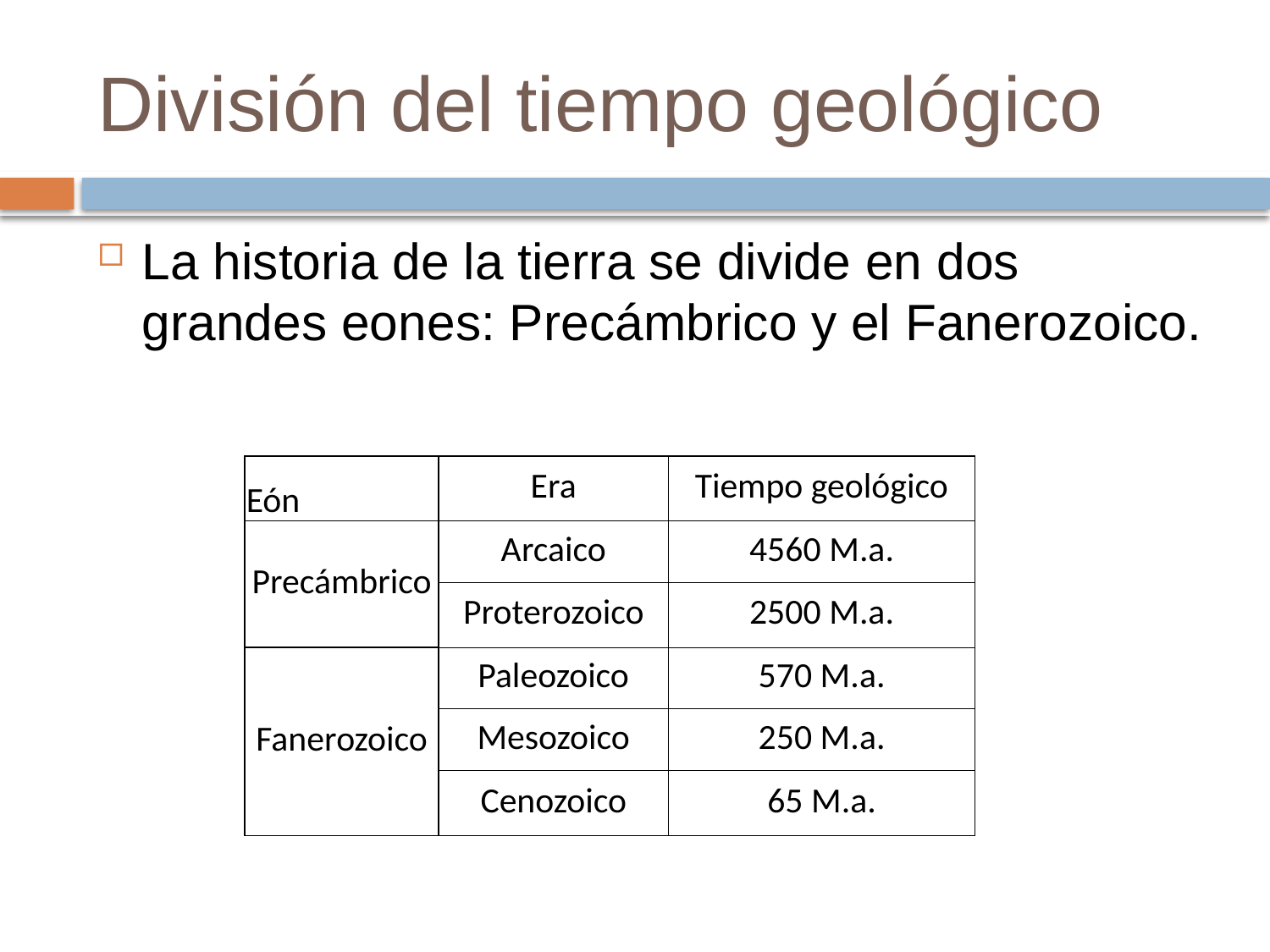

# División del tiempo geológico
La historia de la tierra se divide en dos grandes eones: Precámbrico y el Fanerozoico.

| Eón | Era | Tiempo geológico |
| --- | --- | --- |
| Precámbrico | Arcaico | 4560 M.a. |
|  | Proterozoico | 2500 M.a. |
| Fanerozoico | Paleozoico | 570 M.a. |
|  | Mesozoico | 250 M.a. |
|  | Cenozoico | 65 M.a. |